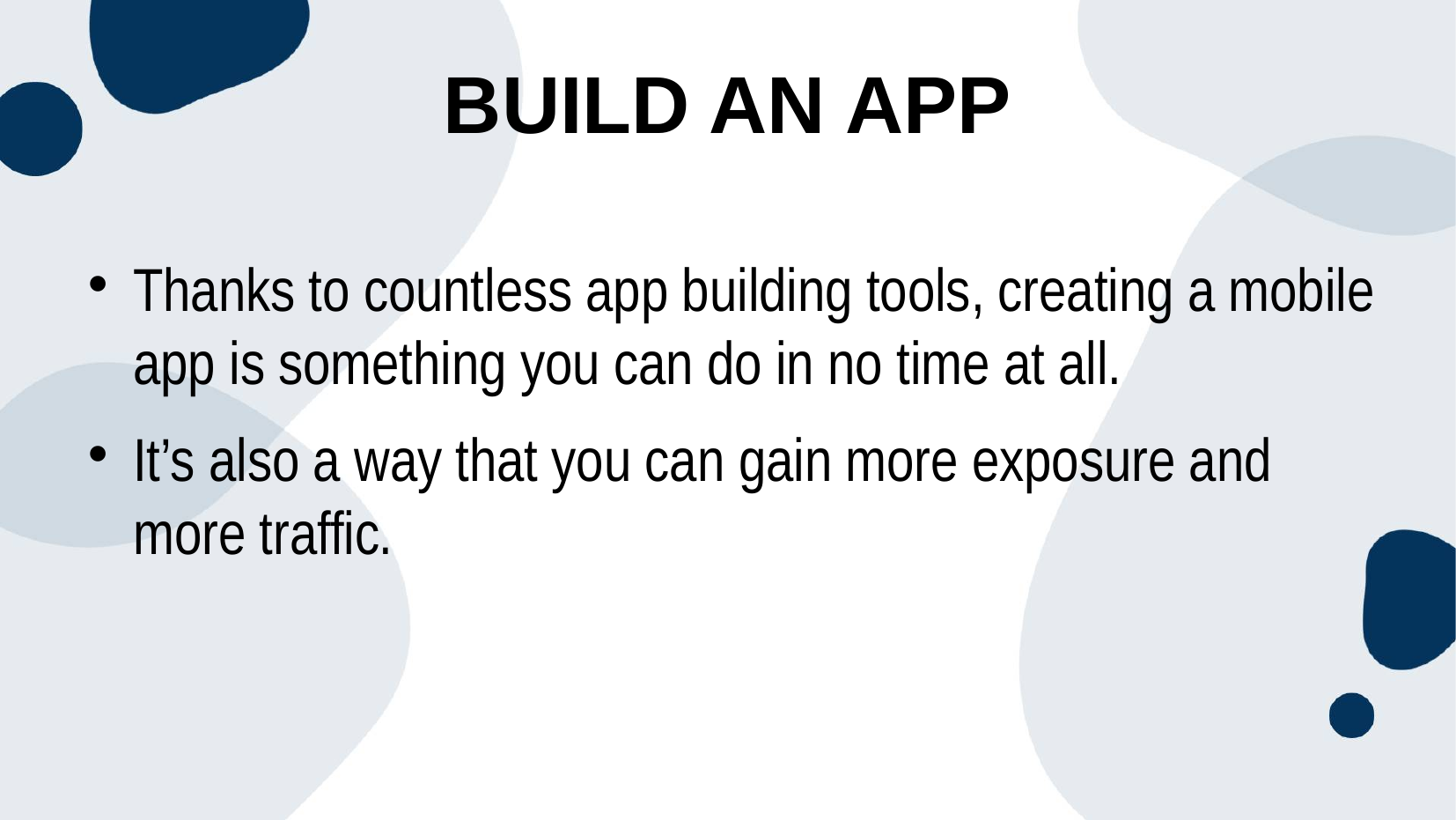

Build an App
Thanks to countless app building tools, creating a mobile app is something you can do in no time at all.
It’s also a way that you can gain more exposure and more traffic.